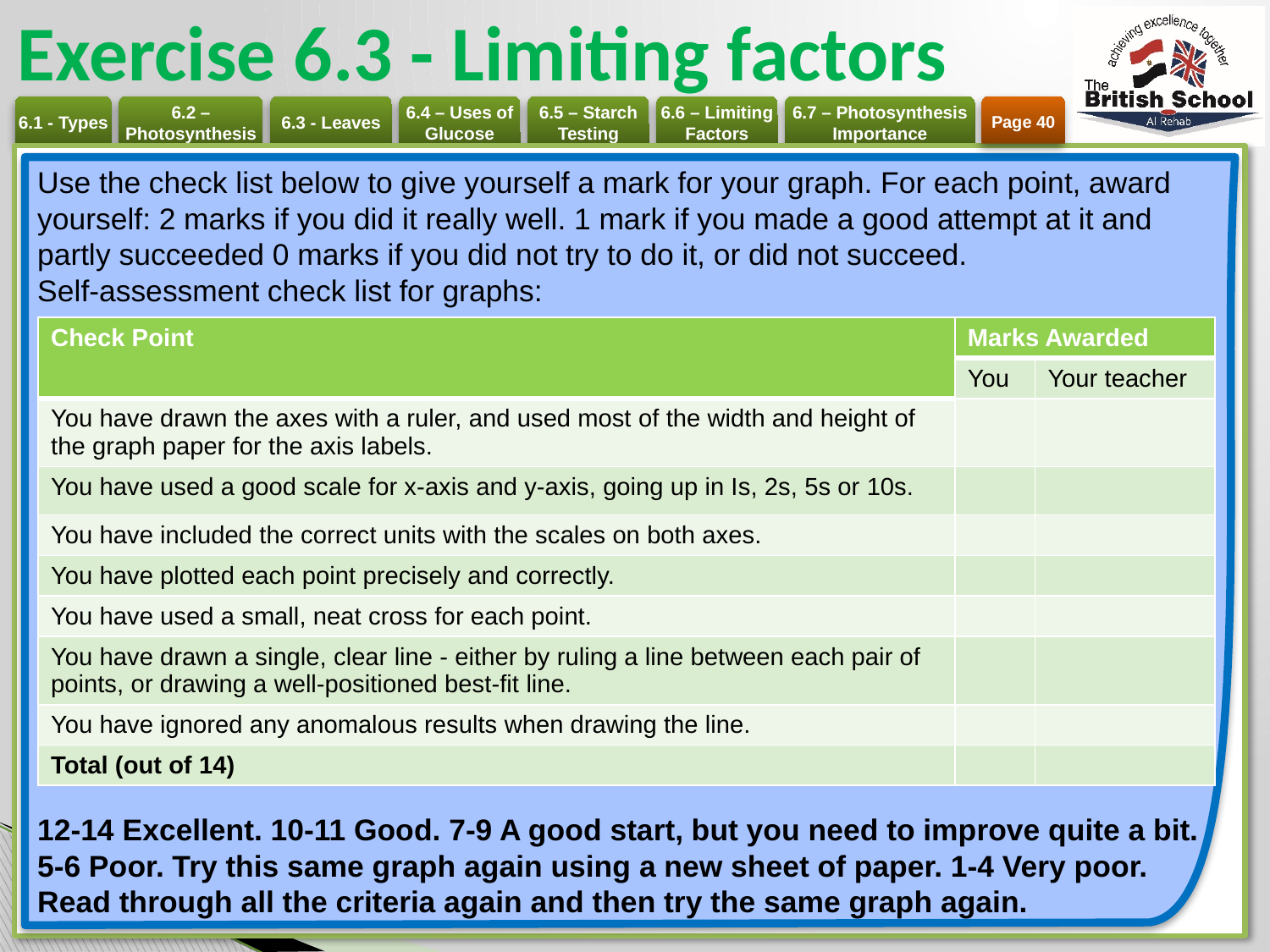

# Exercise 6.3 - Limiting factors
Page 40
Use the check list below to give yourself a mark for your graph. For each point, award yourself: 2 marks if you did it really well. 1 mark if you made a good attempt at it and partly succeeded 0 marks if you did not try to do it, or did not succeed.
Self-assessment check list for graphs:

12-14 Excellent. 10-11 Good. 7-9 A good start, but you need to improve quite a bit. 5-6 Poor. Try this same graph again using a new sheet of paper. 1-4 Very poor. Read through all the criteria again and then try the same graph again.
| Check Point | Marks Awarded |  |
| --- | --- | --- |
|  | You | Your teacher |
| You have drawn the axes with a ruler, and used most of the width and height of the graph paper for the axis labels. |  |  |
| You have used a good scale for x-axis and y-axis, going up in Is, 2s, 5s or 10s. |  |  |
| You have included the correct units with the scales on both axes. |  |  |
| You have plotted each point precisely and correctly. |  |  |
| You have used a small, neat cross for each point. |  |  |
| You have drawn a single, clear line - either by ruling a line between each pair of points, or drawing a well-positioned best-fit line. |  |  |
| You have ignored any anomalous results when drawing the line. |  |  |
| Total (out of 14) |  |  |